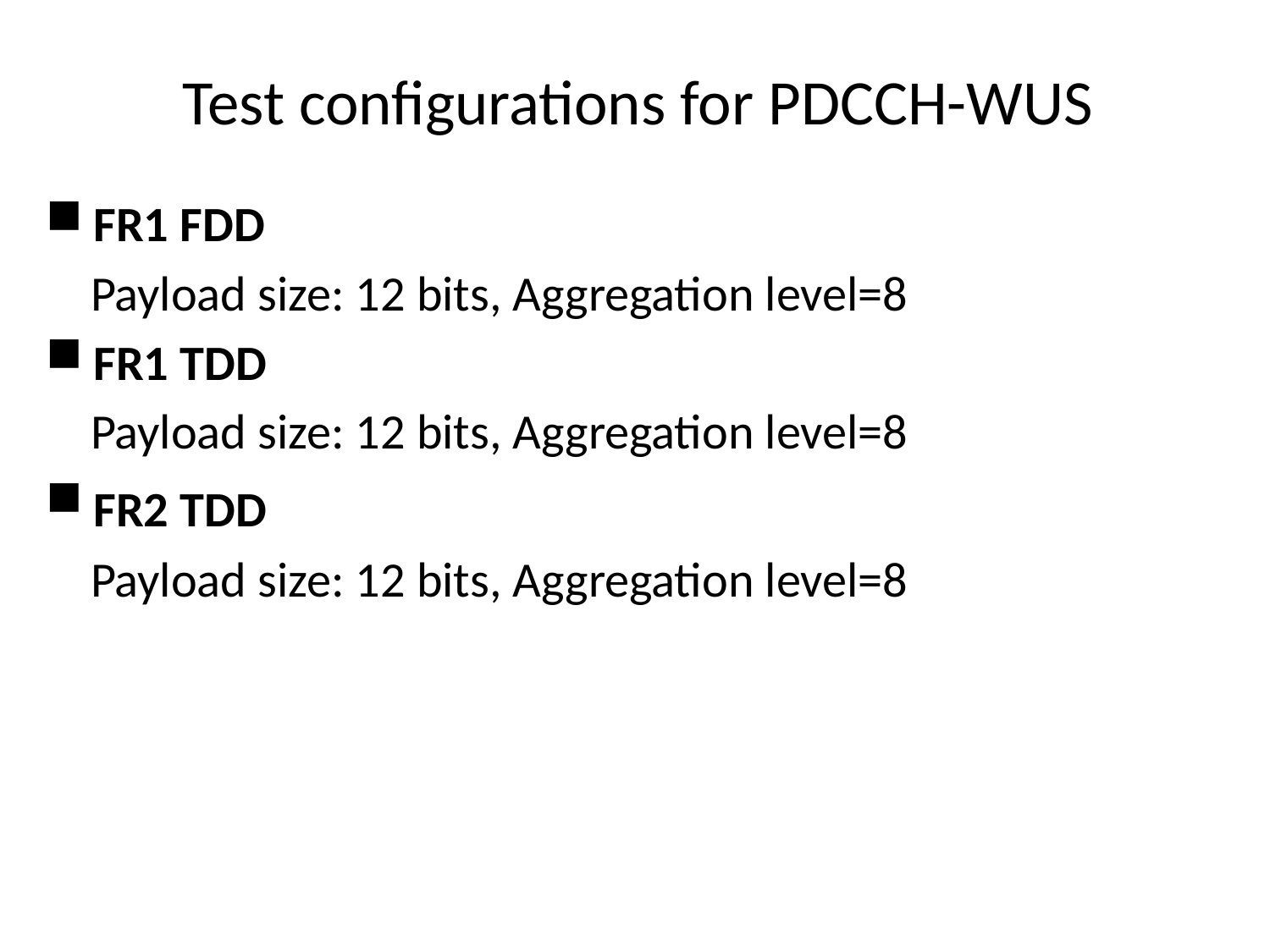

# Test configurations for PDCCH-WUS
FR1 FDD
    Payload size: 12 bits, Aggregation level=8
FR1 TDD
    Payload size: 12 bits, Aggregation level=8
FR2 TDD
    Payload size: 12 bits, Aggregation level=8